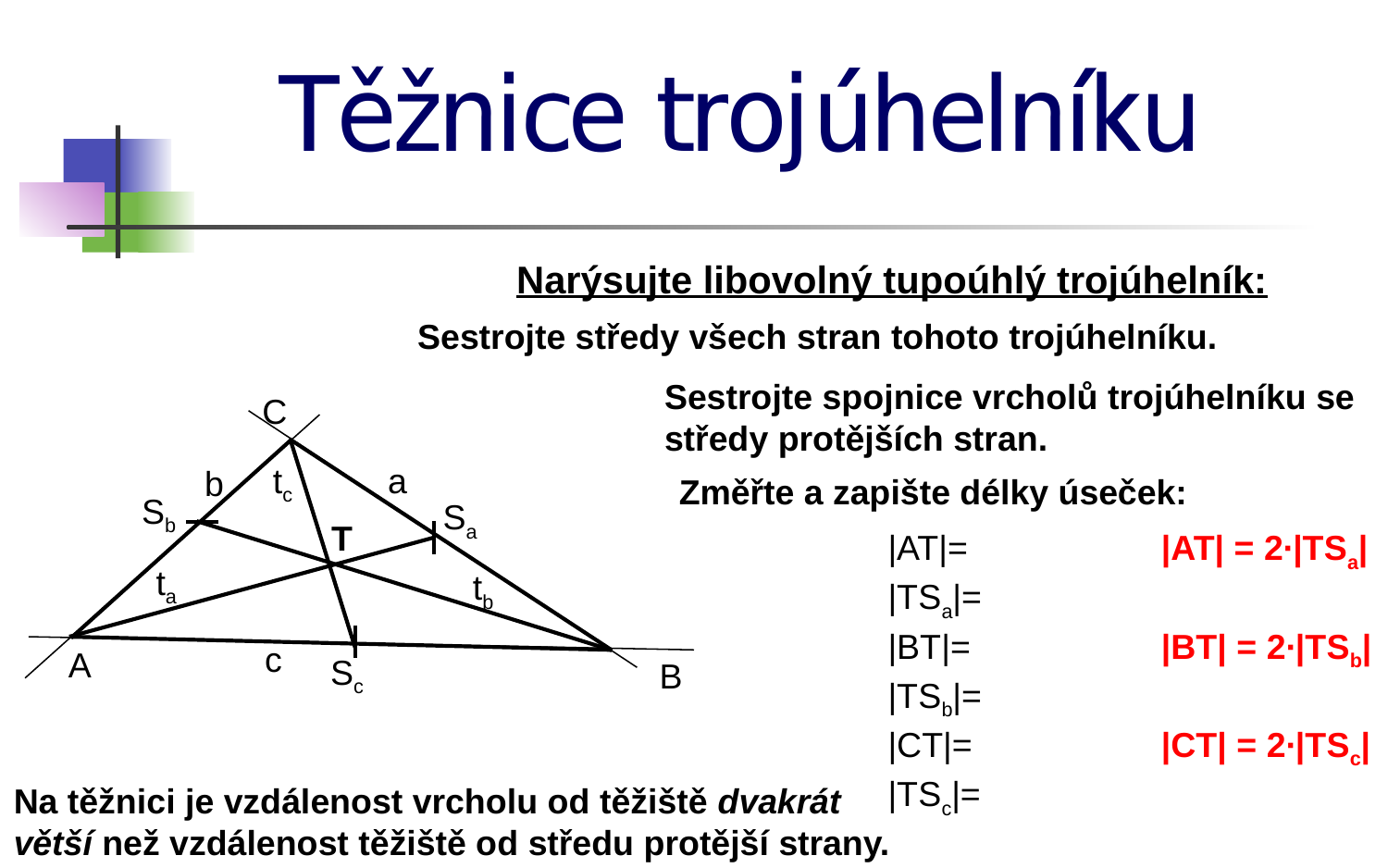

Těžnice trojúhelníku
Narýsujte libovolný tupoúhlý trojúhelník:
Sestrojte středy všech stran tohoto trojúhelníku.
Sestrojte spojnice vrcholů trojúhelníku se středy protějších stran.
C
tc
a
b
Změřte a zapište délky úseček:
Sb
Sa
T
|AT|=
|AT| = 2∙|TSa|
ta
tb
|TSa|=
|BT|=
|BT| = 2∙|TSb|
c
A
Sc
B
|TSb|=
|CT|=
|CT| = 2∙|TSc|
|TSc|=
Na těžnici je vzdálenost vrcholu od těžiště dvakrát větší než vzdálenost těžiště od středu protější strany.